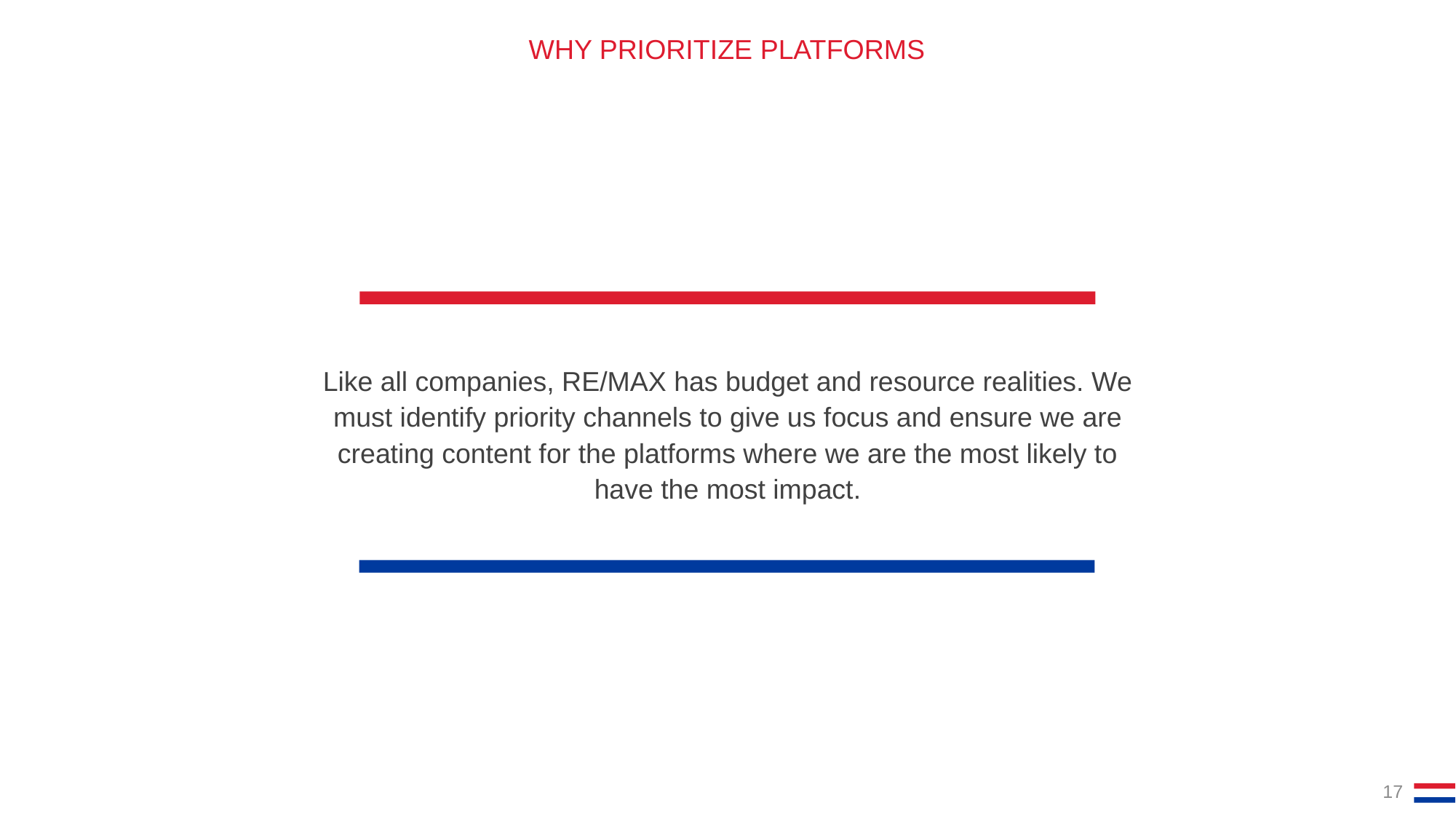

WHY PRIORITIZE PLATFORMS

Like all companies, RE/MAX has budget and resource realities. We must identify priority channels to give us focus and ensure we are creating content for the platforms where we are the most likely to have the most impact.

17